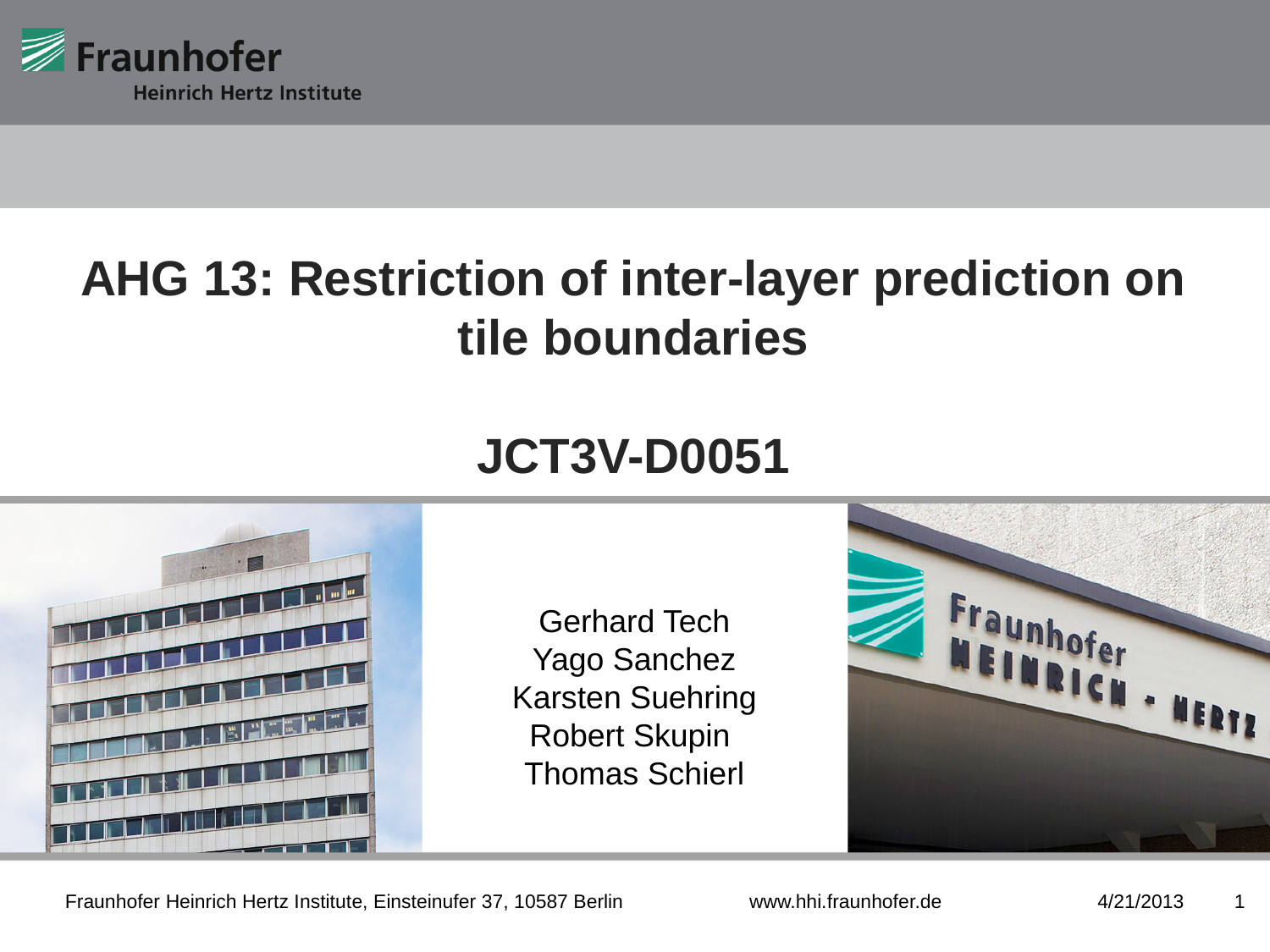

AHG 13: Restriction of inter-layer prediction on tile boundaries
JCT3V-D0051
Gerhard Tech
Yago Sanchez
Karsten Suehring
Robert Skupin
Thomas Schierl
4/21/2013
1